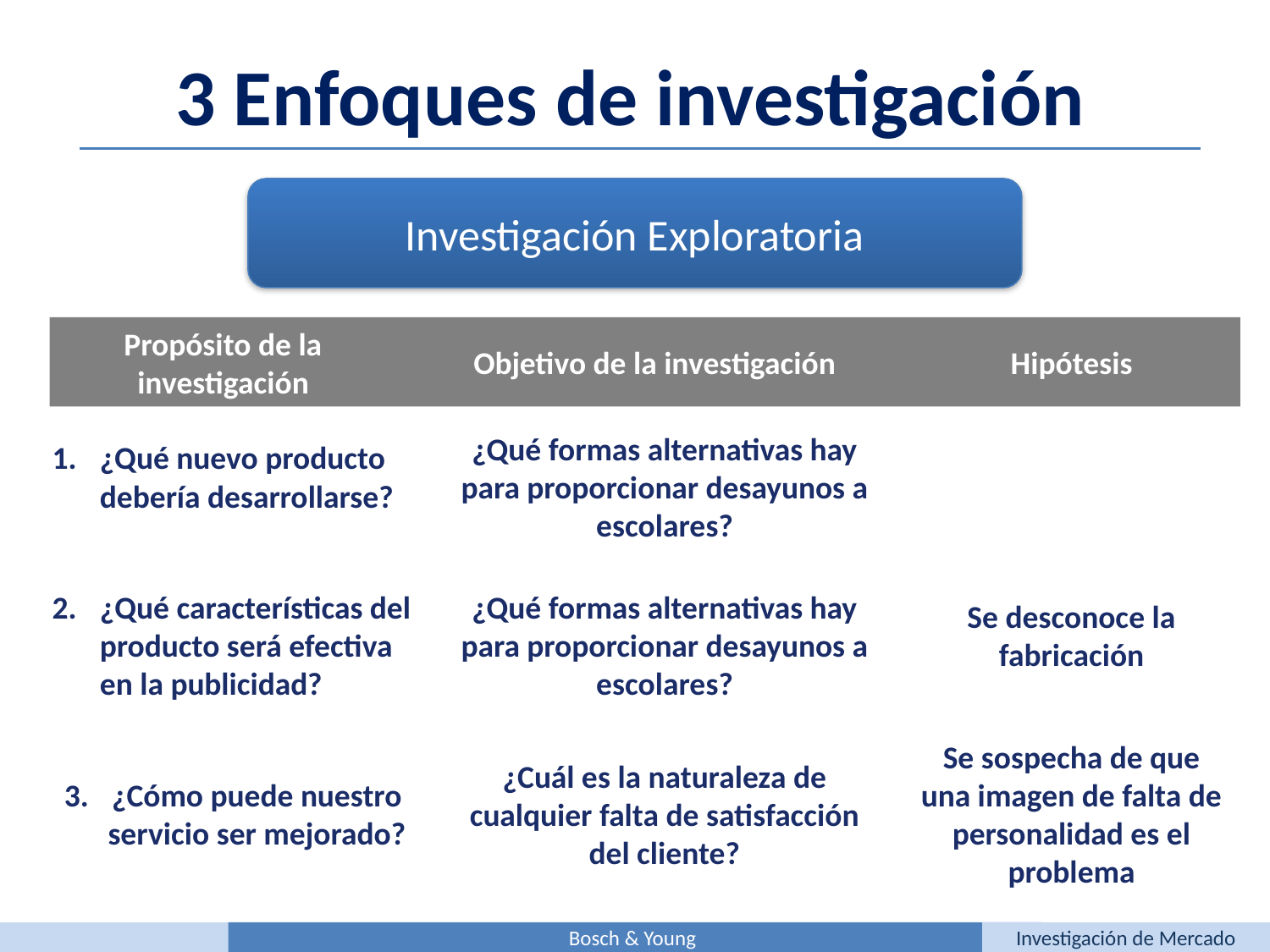

3 Enfoques de investigación
Investigación Exploratoria
Propósito de la investigación
Objetivo de la investigación
Hipótesis

¿Qué nuevo producto debería desarrollarse?
¿Qué formas alternativas hay para proporcionar desayunos a escolares?
Se desconoce la fabricación
¿Qué características del producto será efectiva en la publicidad?
¿Qué formas alternativas hay para proporcionar desayunos a escolares?
¿Cómo puede nuestro servicio ser mejorado?
¿Cuál es la naturaleza de cualquier falta de satisfacción del cliente?
Se sospecha de que una imagen de falta de personalidad es el problema

Bosch & Young
Investigación de Mercado